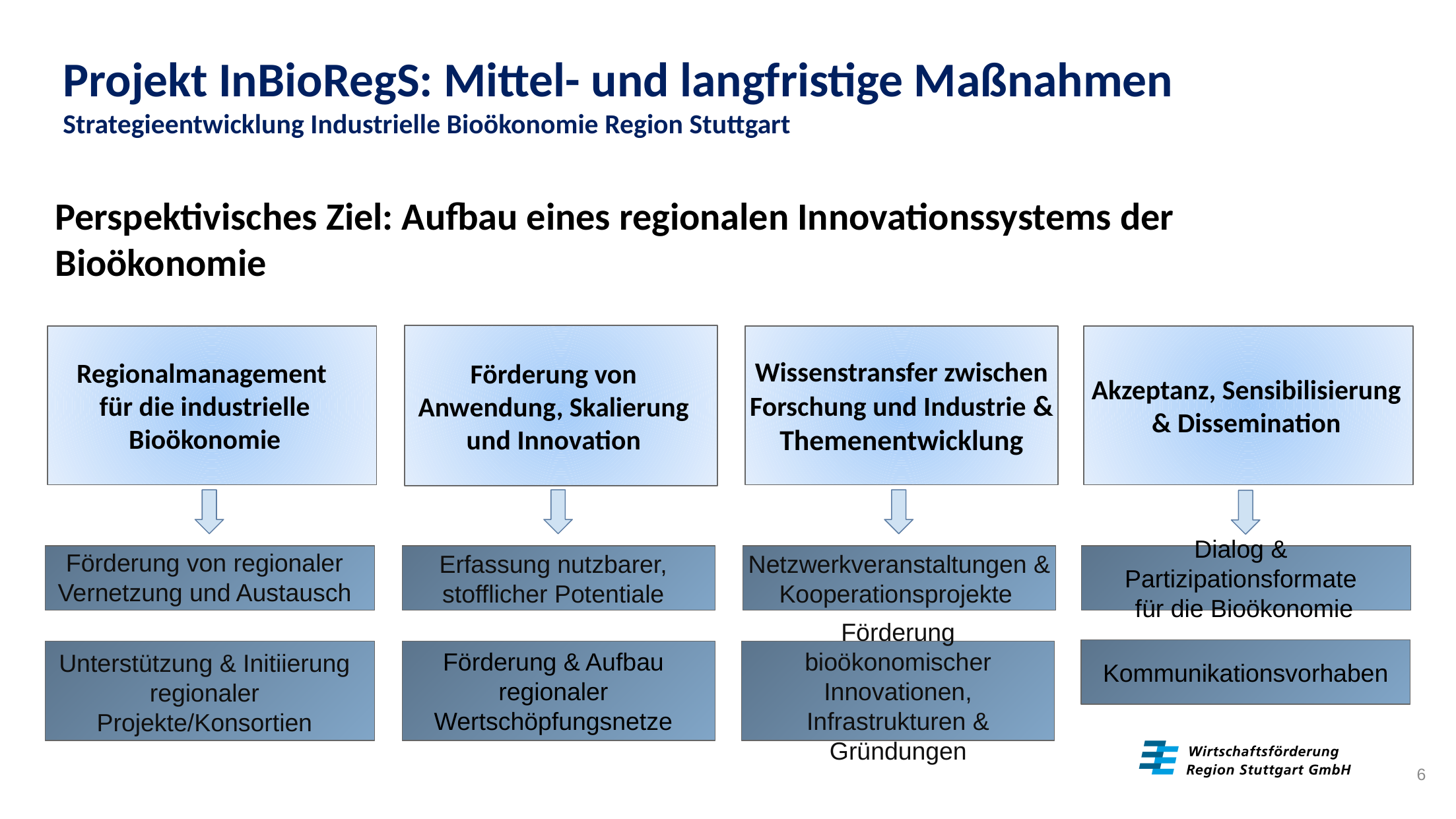

Projekt InBioRegS: Mittel- und langfristige Maßnahmen
Strategieentwicklung Industrielle Bioökonomie Region Stuttgart
Perspektivisches Ziel: Aufbau eines regionalen Innovationssystems der Bioökonomie
Förderung von Anwendung, Skalierung und Innovation
Regionalmanagement
für die industrielle Bioökonomie
Wissenstransfer zwischen Forschung und Industrie & Themenentwicklung
Akzeptanz, Sensibilisierung & Dissemination

Erfassung nutzbarer, stofflicher Potentiale
Netzwerkveranstaltungen & Kooperationsprojekte
Dialog & Partizipationsformate
 für die Bioökonomie
Förderung von regionaler Vernetzung und Austausch
Kommunikationsvorhaben
Förderung & Aufbau regionaler Wertschöpfungsnetze
Förderung bioökonomischer Innovationen, Infrastrukturen & Gründungen
Unterstützung & Initiierung regionaler Projekte/Konsortien
6